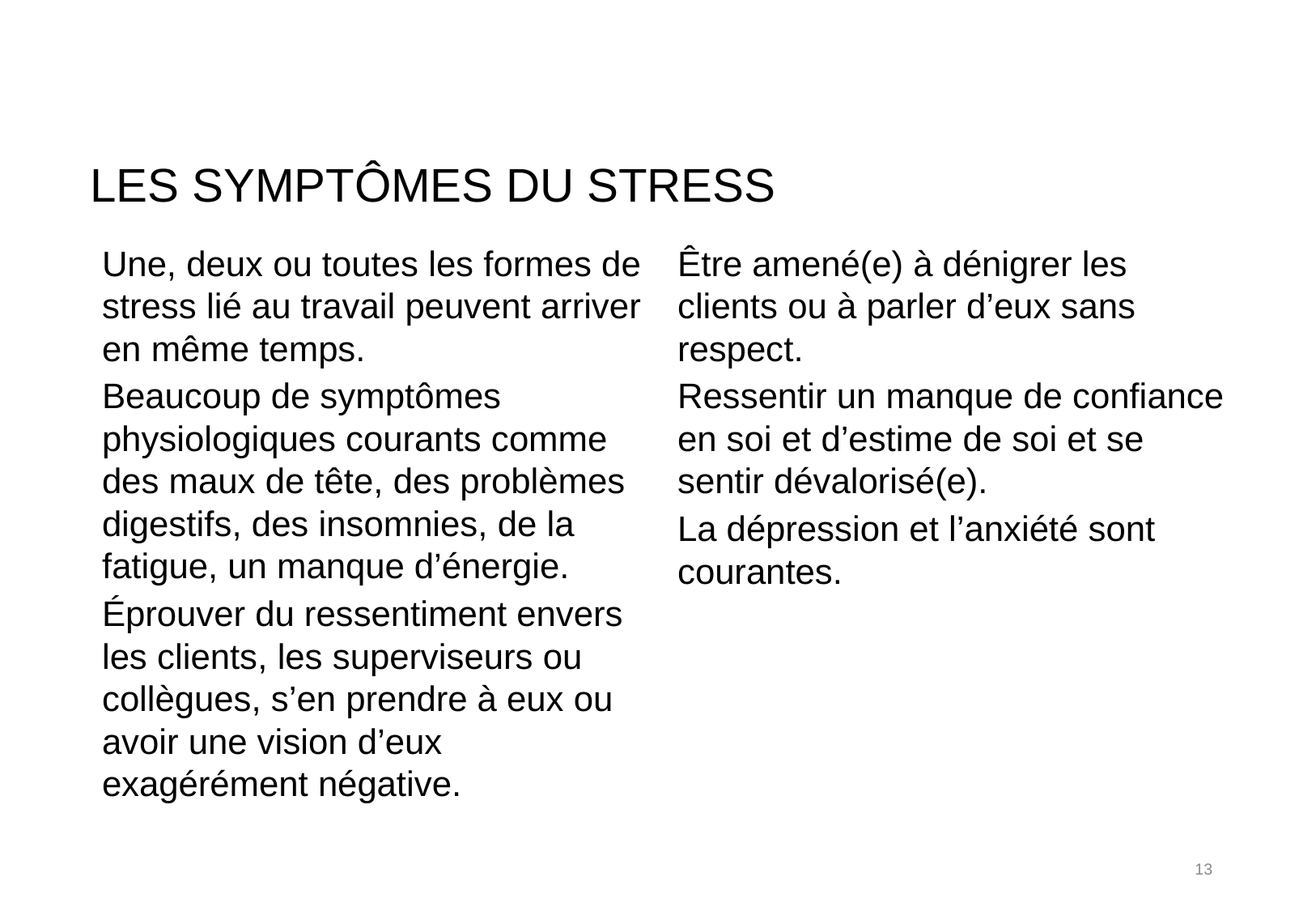

# Les symptômes du stress
Une, deux ou toutes les formes de stress lié au travail peuvent arriver en même temps.
Beaucoup de symptômes physiologiques courants comme des maux de tête, des problèmes digestifs, des insomnies, de la fatigue, un manque d’énergie.
Éprouver du ressentiment envers les clients, les superviseurs ou collègues, s’en prendre à eux ou avoir une vision d’eux exagérément négative.
Être amené(e) à dénigrer les clients ou à parler d’eux sans respect.
Ressentir un manque de confiance en soi et d’estime de soi et se sentir dévalorisé(e).
La dépression et l’anxiété sont courantes.

13